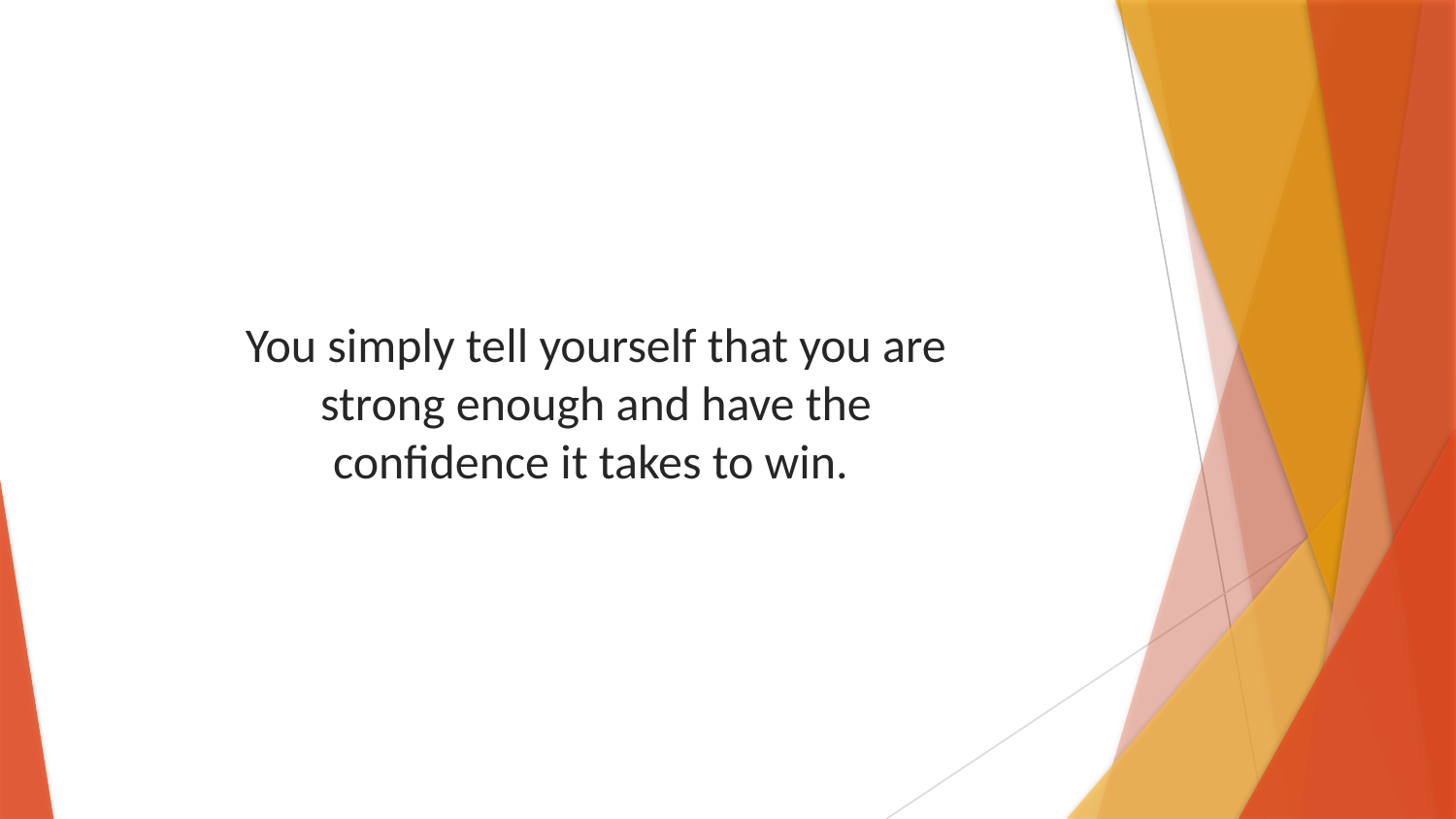

You simply tell yourself that you are strong enough and have the confidence it takes to win.